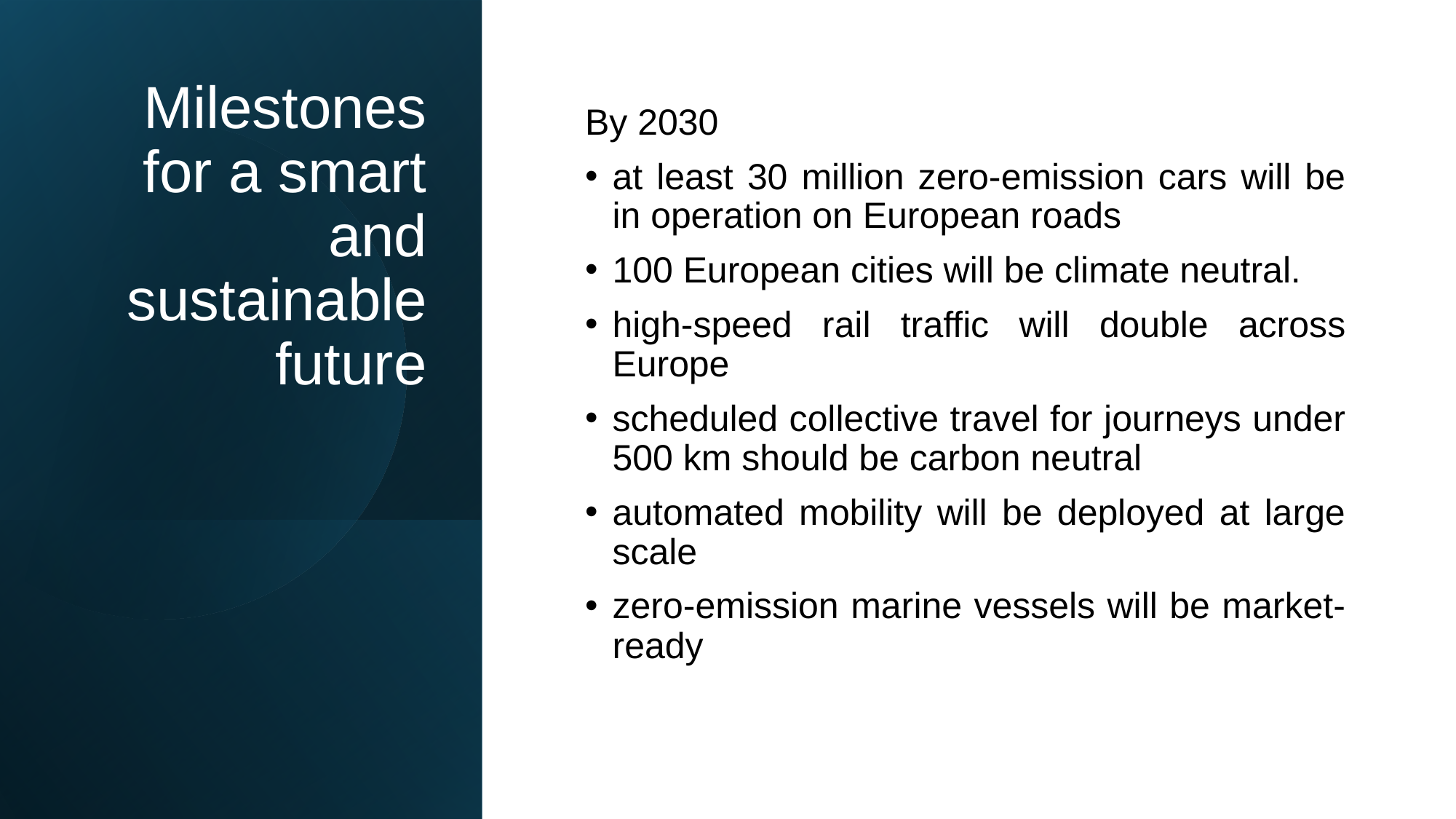

# Milestones for a smart and sustainable future
By 2030
at least 30 million zero-emission cars will be in operation on European roads
100 European cities will be climate neutral.
high-speed rail traffic will double across Europe
scheduled collective travel for journeys under 500 km should be carbon neutral
automated mobility will be deployed at large scale
zero-emission marine vessels will be market-ready